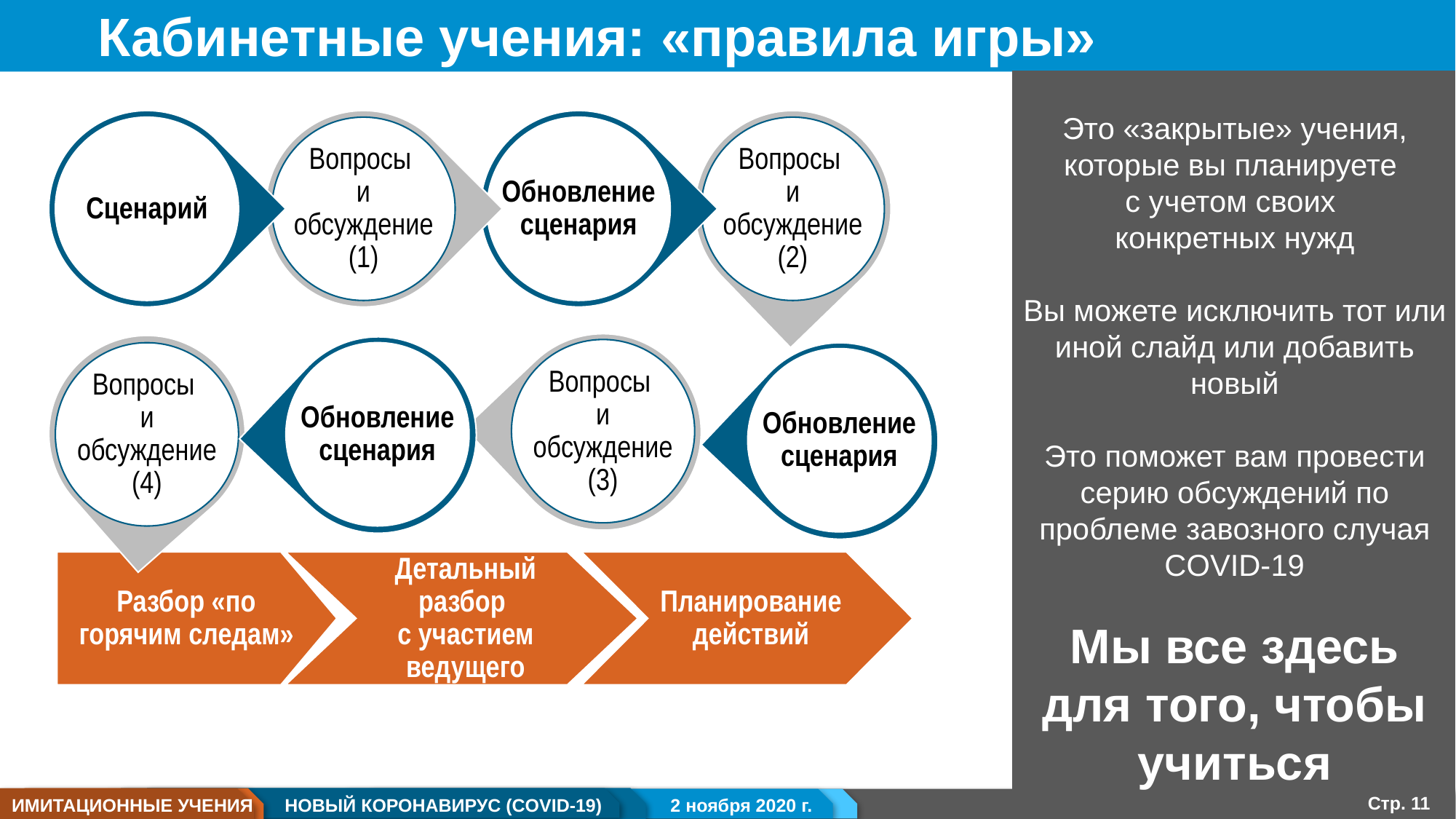

# Кабинетные учения: «правила игры»

Это «закрытые» учения, которые вы планируете
с учетом своих
конкретных нужд

Вы можете исключить тот или иной слайд или добавить новый

Это поможет вам провести серию обсуждений по проблеме завозного случая COVID-19

Мы все здесь для того, чтобы учиться

Сценарий

Вопросы
и обсуждение (1)

Обновление сценария

Вопросы
и обсуждение (2)

Вопросы
и обсуждение (3)

Вопросы
и обсуждение (4)

Обновление сценария

Обновление сценария
Разбор «по горячим следам»
Детальный разбор
с участием ведущего
Планирование действий